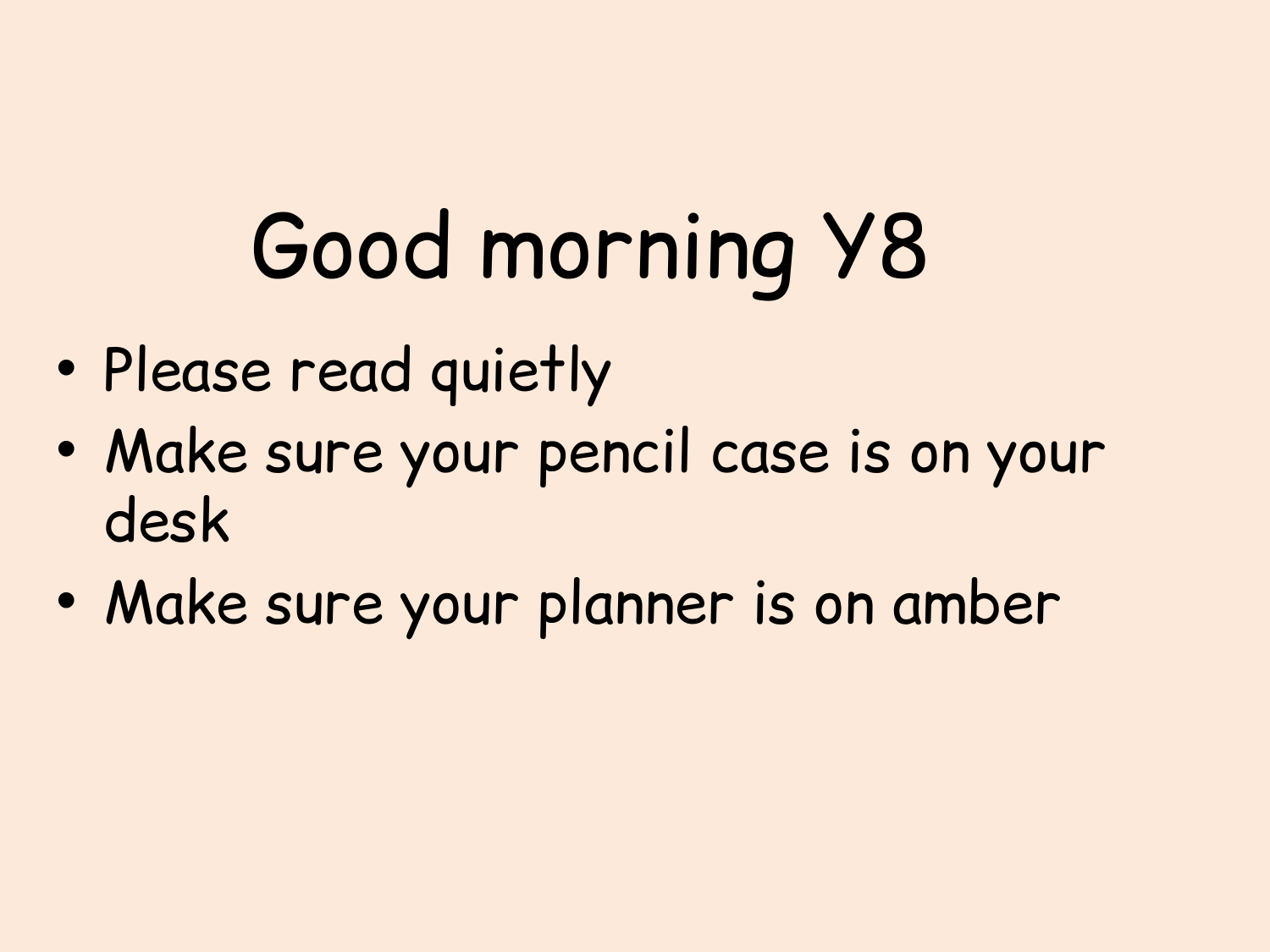

Good morning Y8
Please read quietly
Make sure your pencil case is on your desk
Make sure your planner is on amber